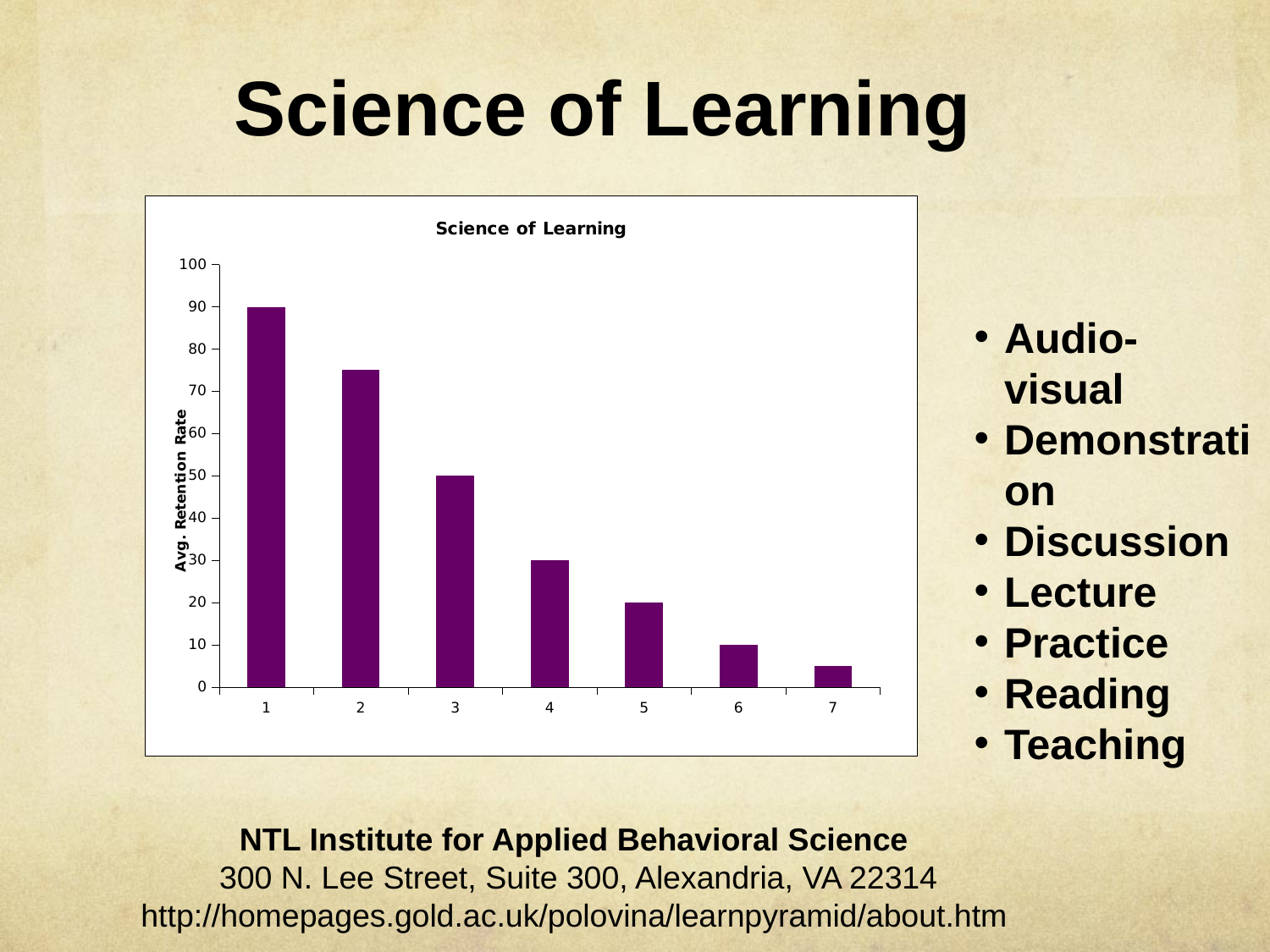

Science of Learning

### Chart: Science of Learning

| Category |  |
|---|---|
Audio-visual
Demonstration
Discussion
Lecture
Practice
Reading
Teaching

NTL Institute for Applied Behavioral Science
 300 N. Lee Street, Suite 300, Alexandria, VA 22314
http://homepages.gold.ac.uk/polovina/learnpyramid/about.htm